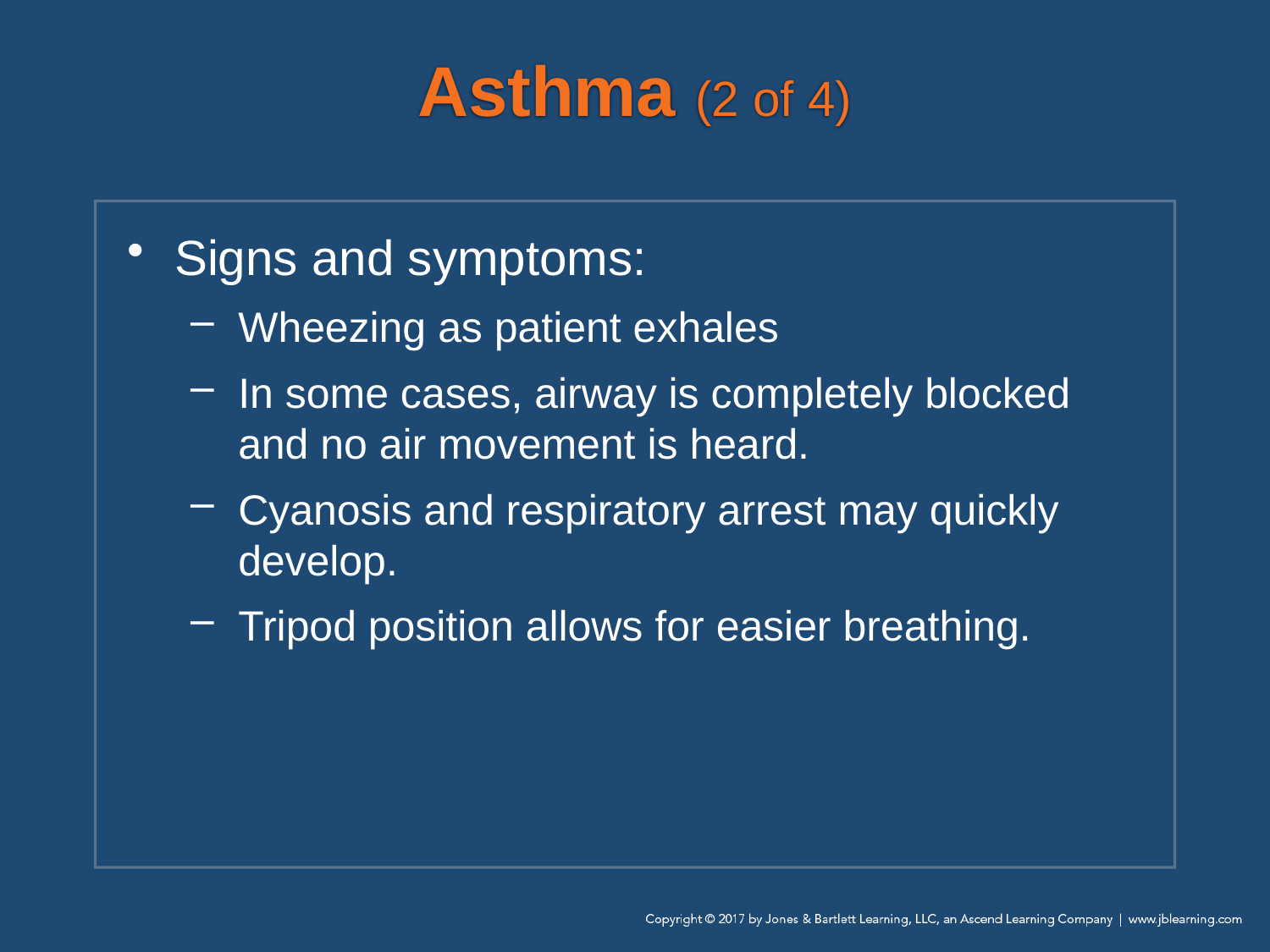

# Asthma (2 of 4)
Signs and symptoms:
Wheezing as patient exhales
In some cases, airway is completely blocked and no air movement is heard.
Cyanosis and respiratory arrest may quickly develop.
Tripod position allows for easier breathing.